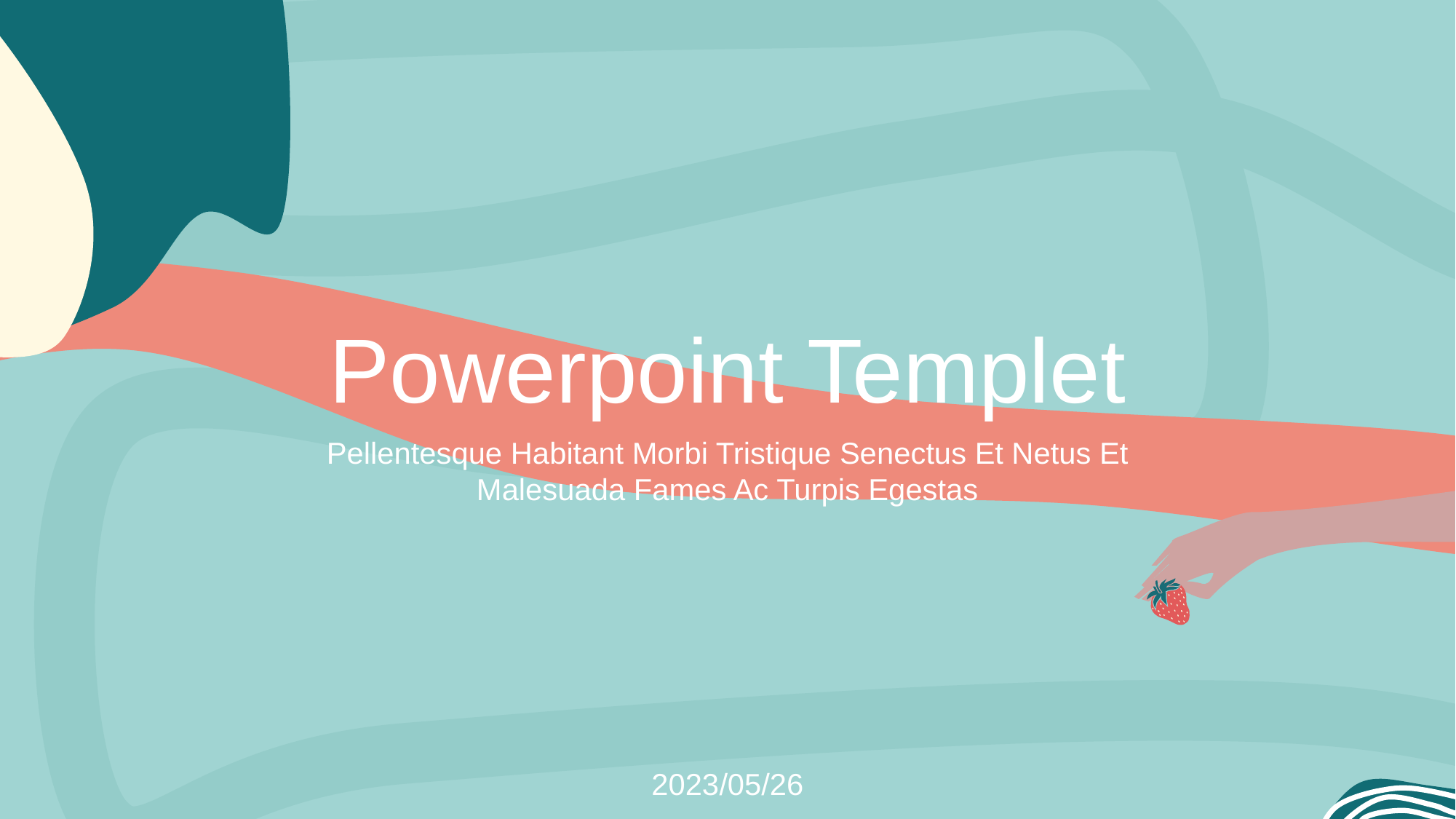

Powerpoint Templet
Pellentesque Habitant Morbi Tristique Senectus Et Netus Et Malesuada Fames Ac Turpis Egestas

2023/05/26